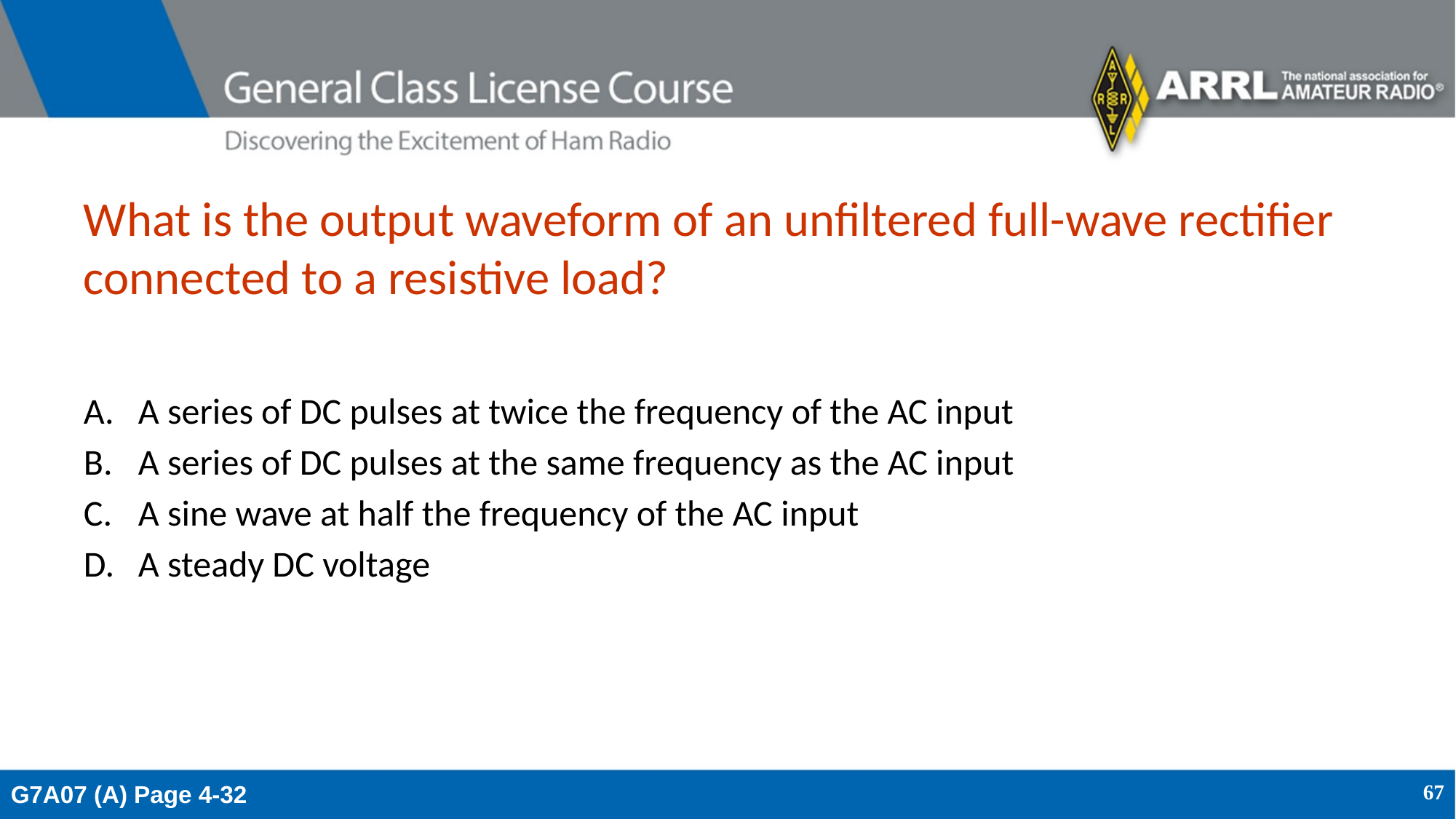

# What is the output waveform of an unfiltered full-wave rectifier connected to a resistive load?
A series of DC pulses at twice the frequency of the AC input
A series of DC pulses at the same frequency as the AC input
A sine wave at half the frequency of the AC input
A steady DC voltage
G7A07 (A) Page 4-32
67